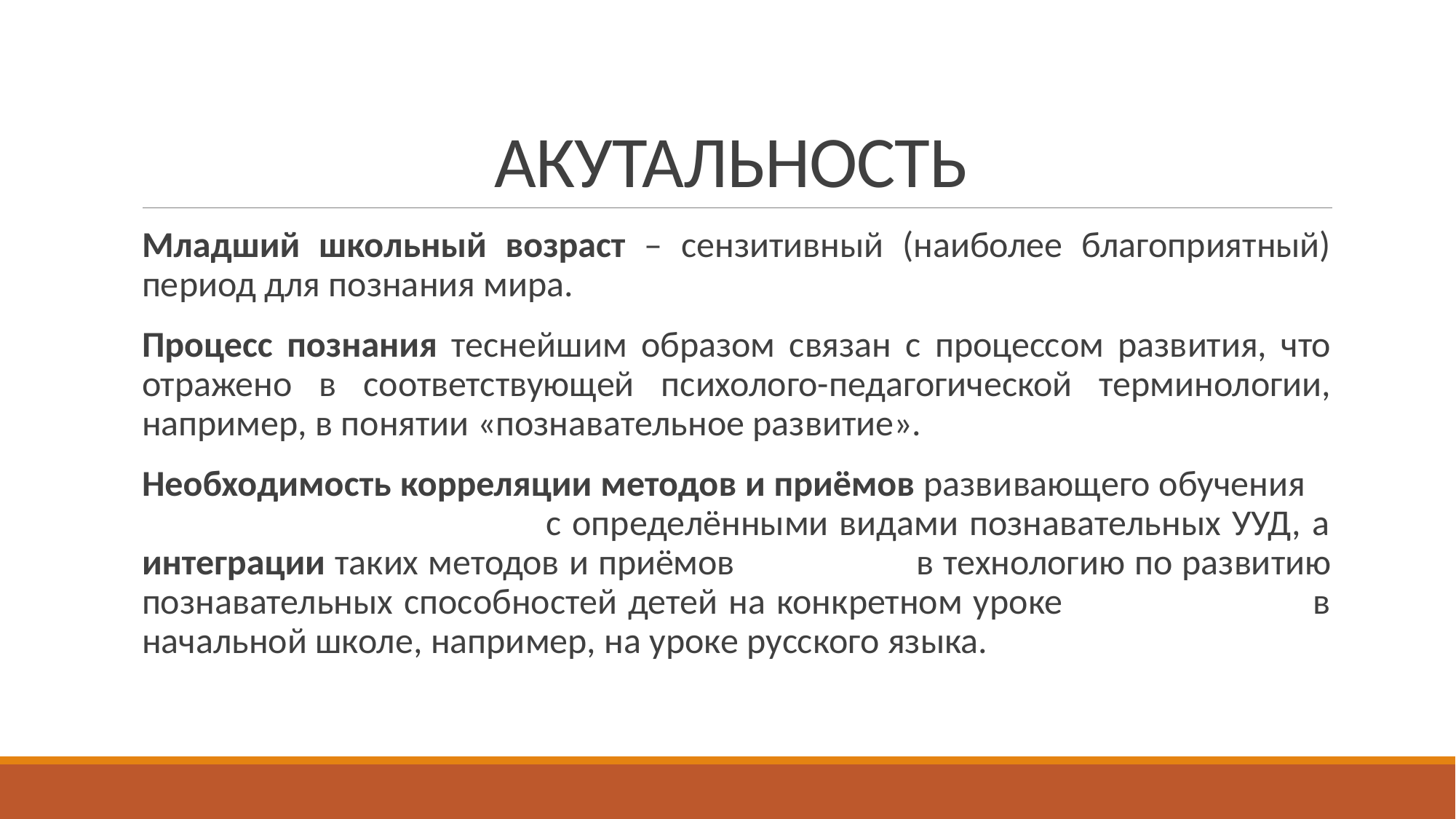

# АКУТАЛЬНОСТЬ
Младший школьный возраст – сензитивный (наиболее благоприятный) период для познания мира.
Процесс познания теснейшим образом связан с процессом развития, что отражено в соответствующей психолого-педагогической терминологии, например, в понятии «познавательное развитие».
Необходимость корреляции методов и приёмов развивающего обучения                                         с определёнными видами познавательных УУД, а интеграции таких методов и приёмов                   в технологию по развитию познавательных способностей детей на конкретном уроке                       в начальной школе, например, на уроке русского языка.